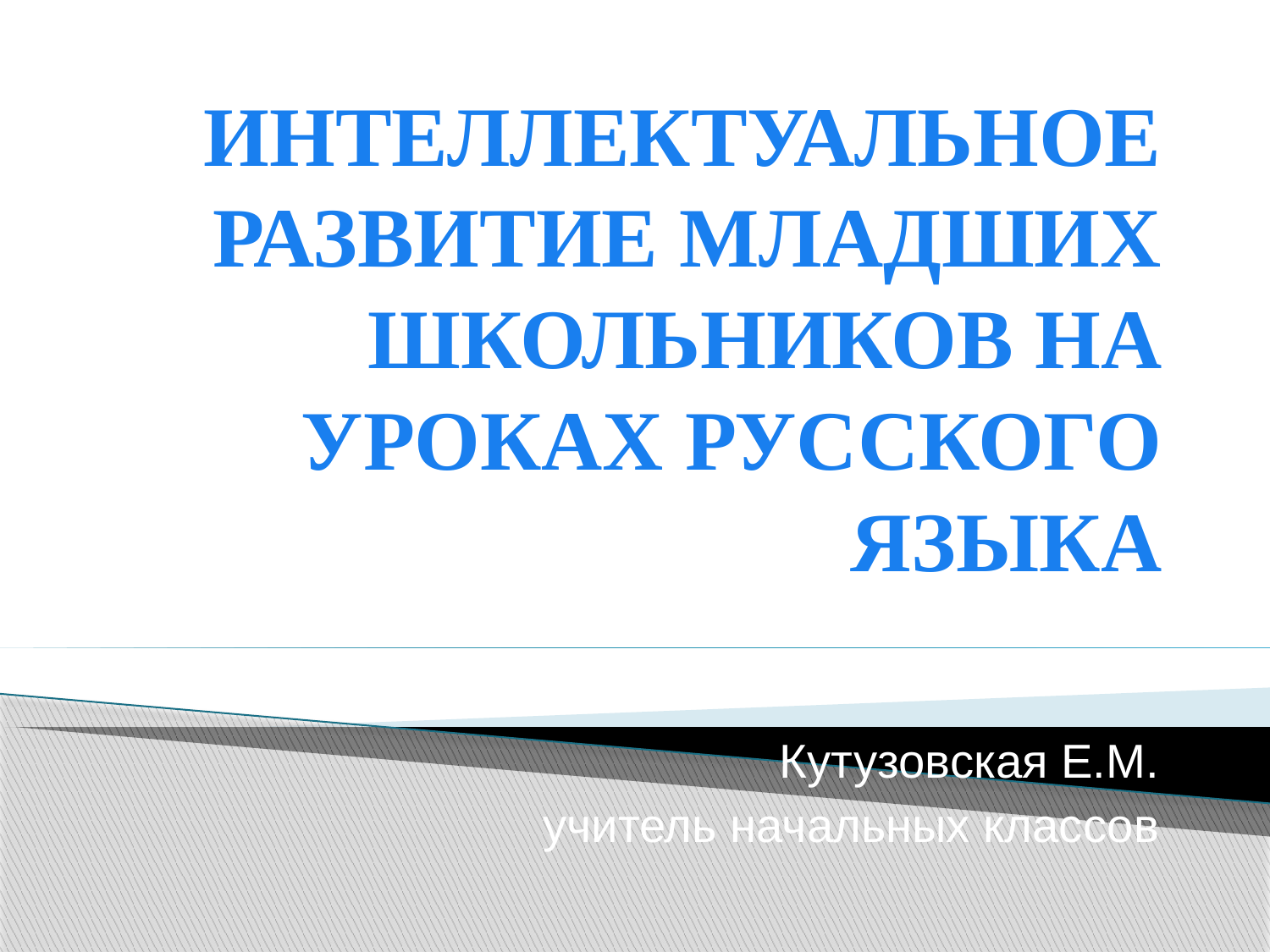

# ИНТЕЛЛЕКТУАЛЬНОЕ РАЗВИТИЕ МЛАДШИХ ШКОЛЬНИКОВ НА УРОКАХ РУССКОГО ЯЗЫКА
Кутузовская Е.М.
учитель начальных классов